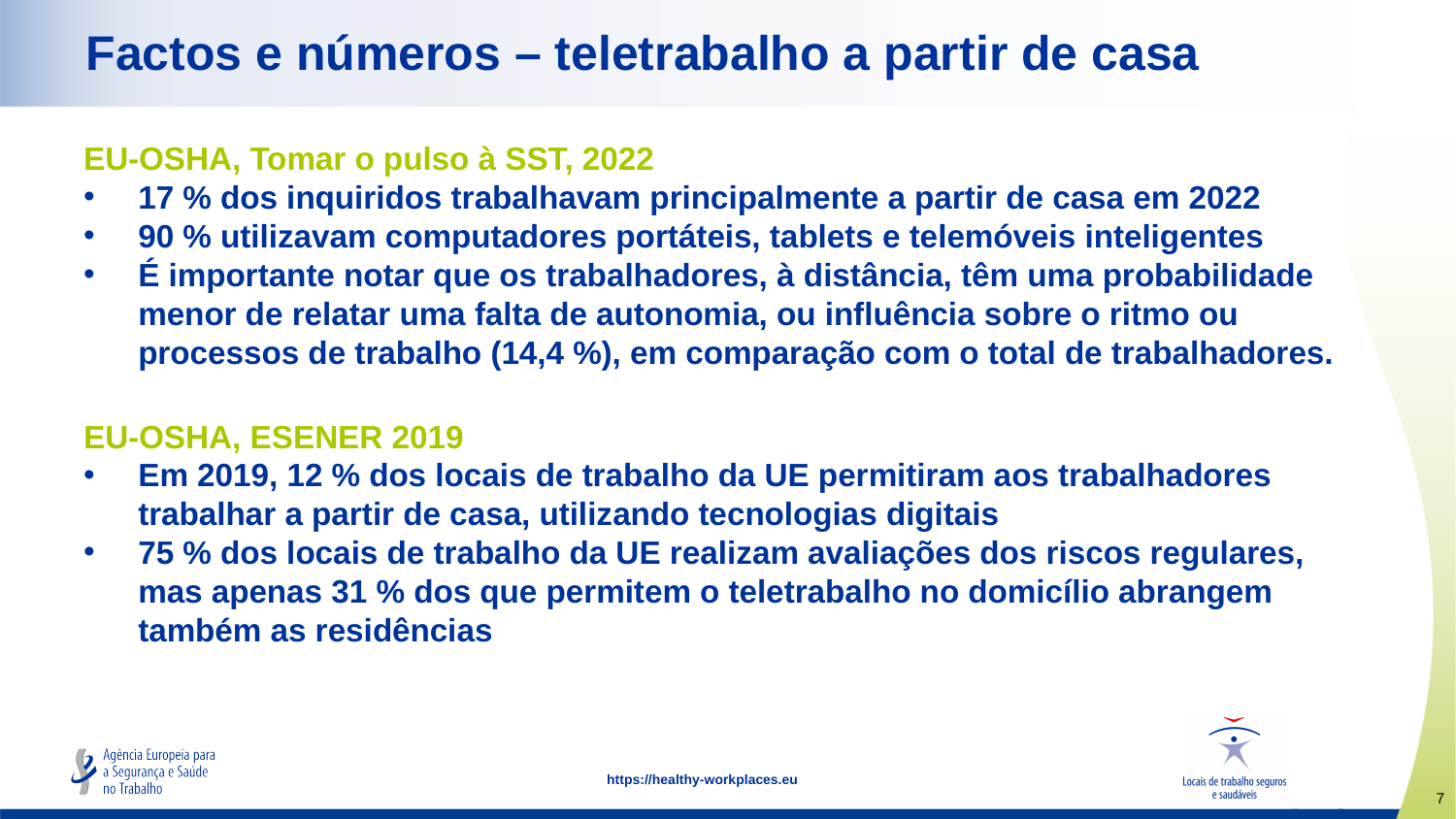

# Factos e números – teletrabalho a partir de casa
EU-OSHA, Tomar o pulso à SST, 2022
17 % dos inquiridos trabalhavam principalmente a partir de casa em 2022
90 % utilizavam computadores portáteis, tablets e telemóveis inteligentes
É importante notar que os trabalhadores, à distância, têm uma probabilidade menor de relatar uma falta de autonomia, ou influência sobre o ritmo ou processos de trabalho (14,4 %), em comparação com o total de trabalhadores.

EU-OSHA, ESENER 2019
Em 2019, 12 % dos locais de trabalho da UE permitiram aos trabalhadores trabalhar a partir de casa, utilizando tecnologias digitais
75 % dos locais de trabalho da UE realizam avaliações dos riscos regulares, mas apenas 31 % dos que permitem o teletrabalho no domicílio abrangem também as residências